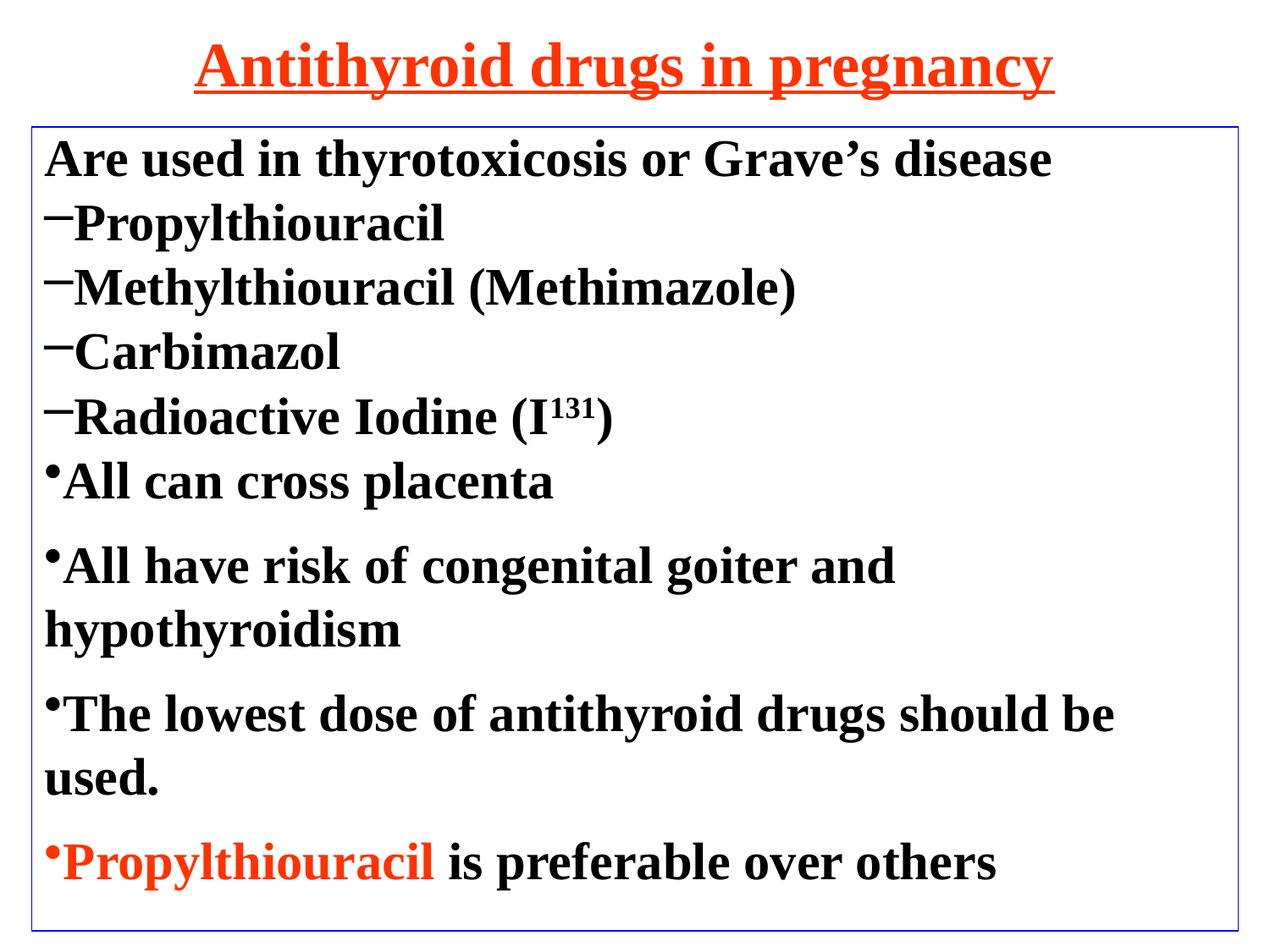

Antithyroid drugs in pregnancy
Are used in thyrotoxicosis or Grave’s disease
Propylthiouracil
Methylthiouracil (Methimazole)
Carbimazol
Radioactive Iodine (I131)
All can cross placenta
All have risk of congenital goiter and 	hypothyroidism
The lowest dose of antithyroid drugs should be 	used.
Propylthiouracil is preferable over others